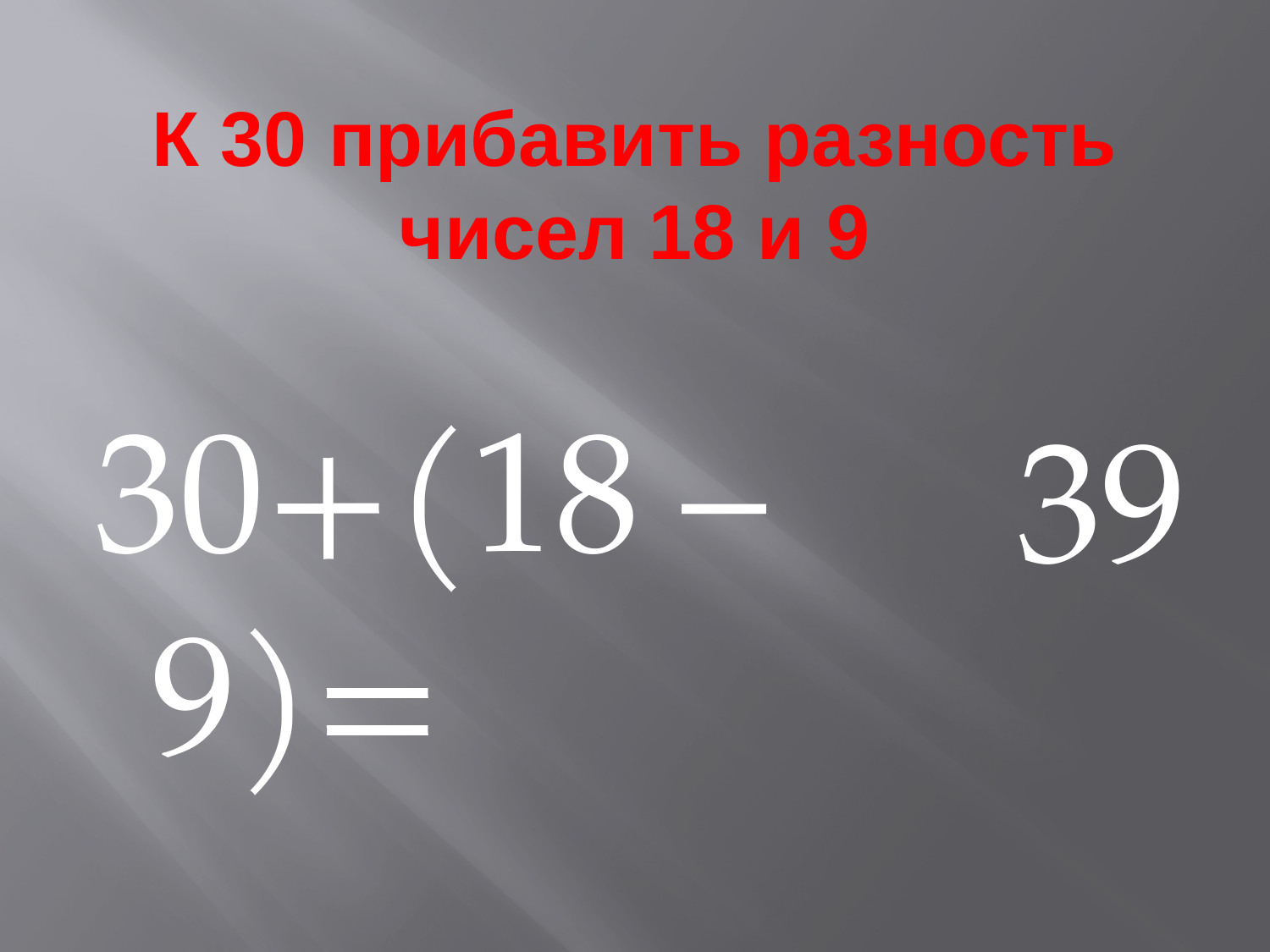

# К 30 прибавить разность чисел 18 и 9
30+(18 – 9)=
39